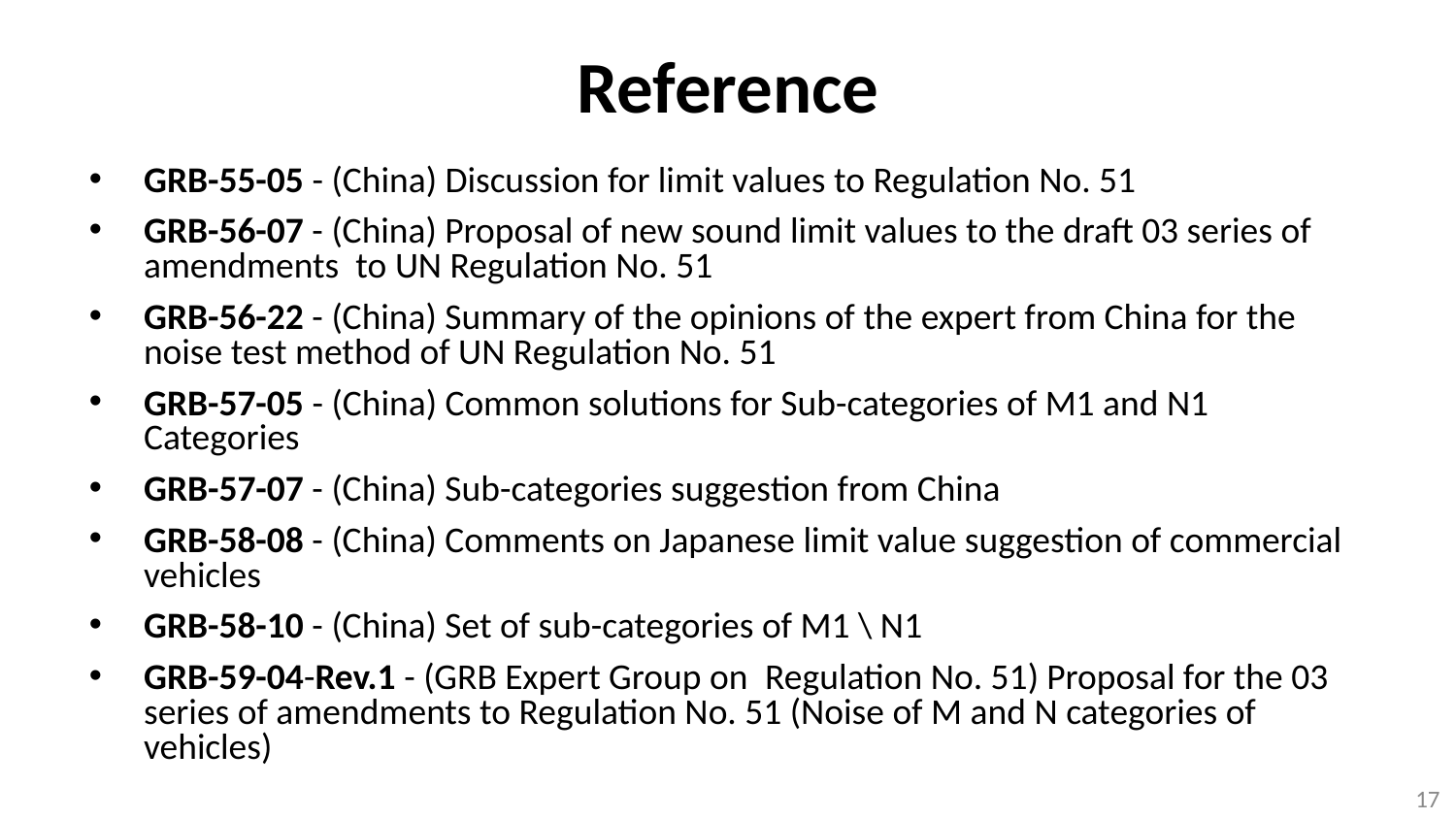

# Reference
GRB-55-05 - (China) Discussion for limit values to Regulation No. 51
GRB-56-07 - (China) Proposal of new sound limit values to the draft 03 series of amendments  to UN Regulation No. 51
GRB-56-22 - (China) Summary of the opinions of the expert from China for the noise test method of UN Regulation No. 51
GRB-57-05 - (China) Common solutions for Sub-categories of M1 and N1 Categories
GRB-57-07 - (China) Sub-categories suggestion from China
GRB-58-08 - (China) Comments on Japanese limit value suggestion of commercial vehicles
GRB-58-10 - (China) Set of sub-categories of M1 \ N1
GRB-59-04-Rev.1 - (GRB Expert Group on  Regulation No. 51) Proposal for the 03 series of amendments to Regulation No. 51 (Noise of M and N categories of vehicles)

17